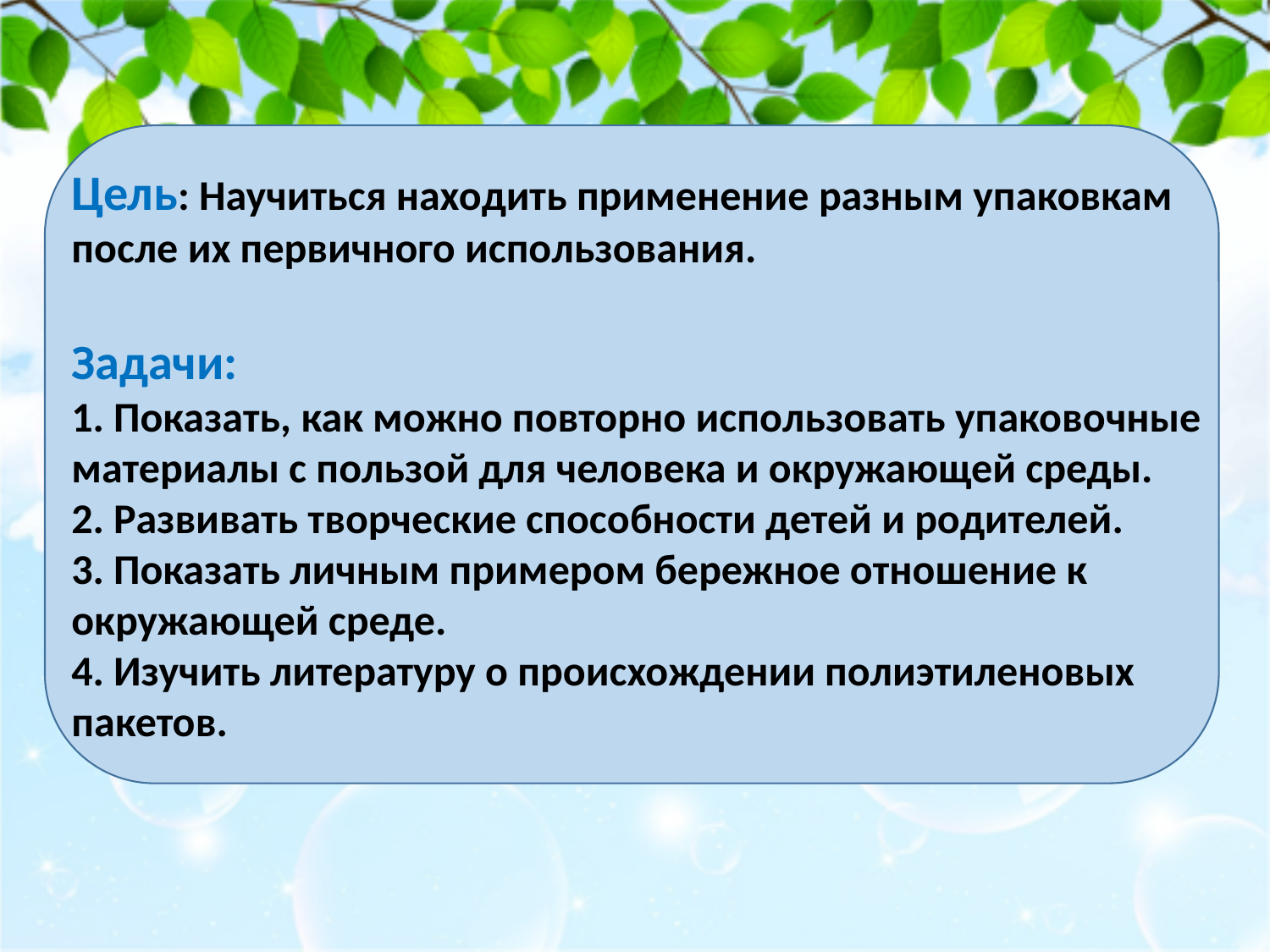

Цель: Научиться находить применение разным упаковкам после их первичного использования.

Задачи:
1. Показать, как можно повторно использовать упаковочные материалы с пользой для человека и окружающей среды.
2. Развивать творческие способности детей и родителей.
3. Показать личным примером бережное отношение к окружающей среде.
4. Изучить литературу о происхождении полиэтиленовых пакетов.